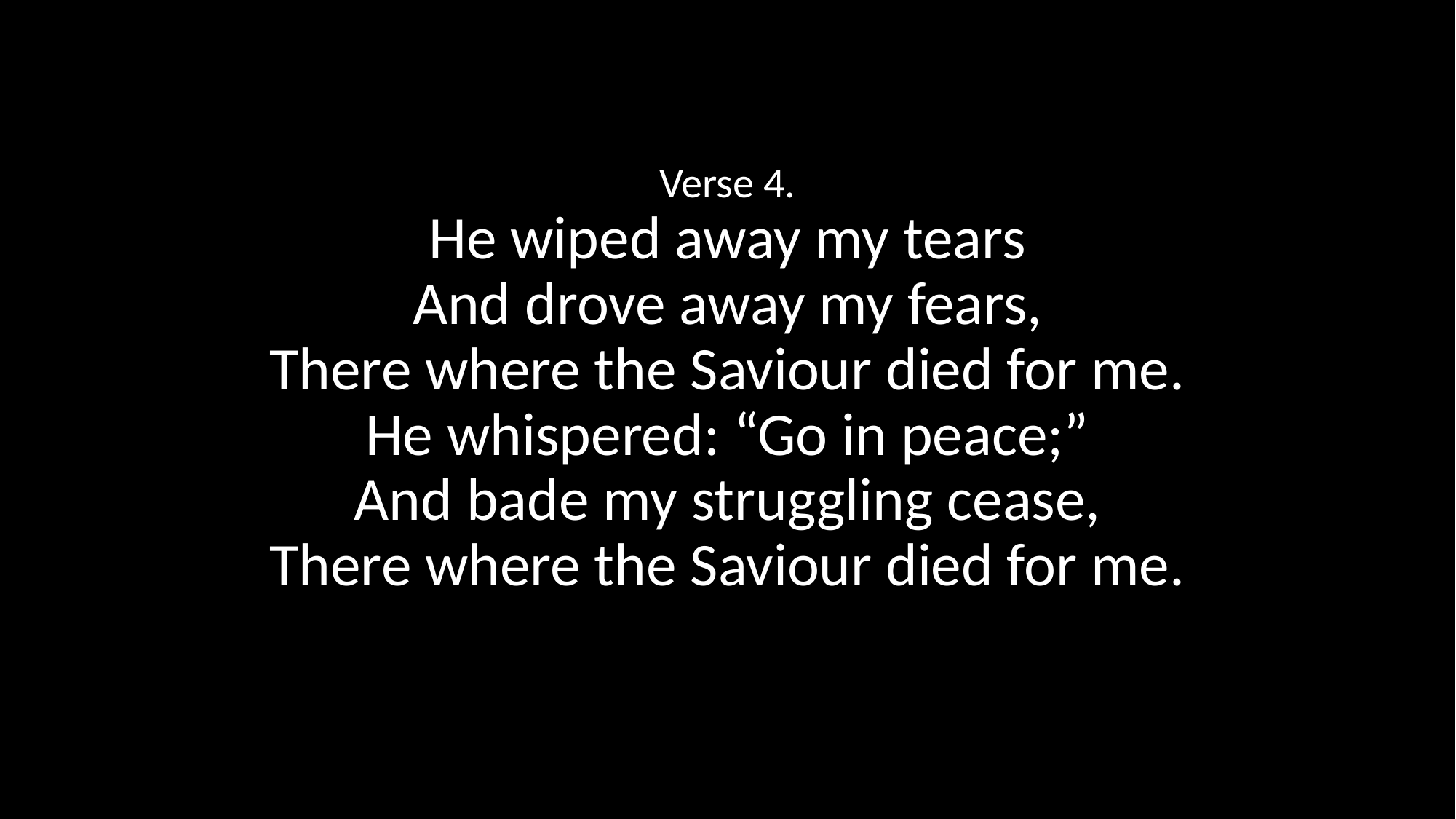

Verse 4.
He wiped away my tears
And drove away my fears,
There where the Saviour died for me.
He whispered: “Go in peace;”
And bade my struggling cease,
There where the Saviour died for me.